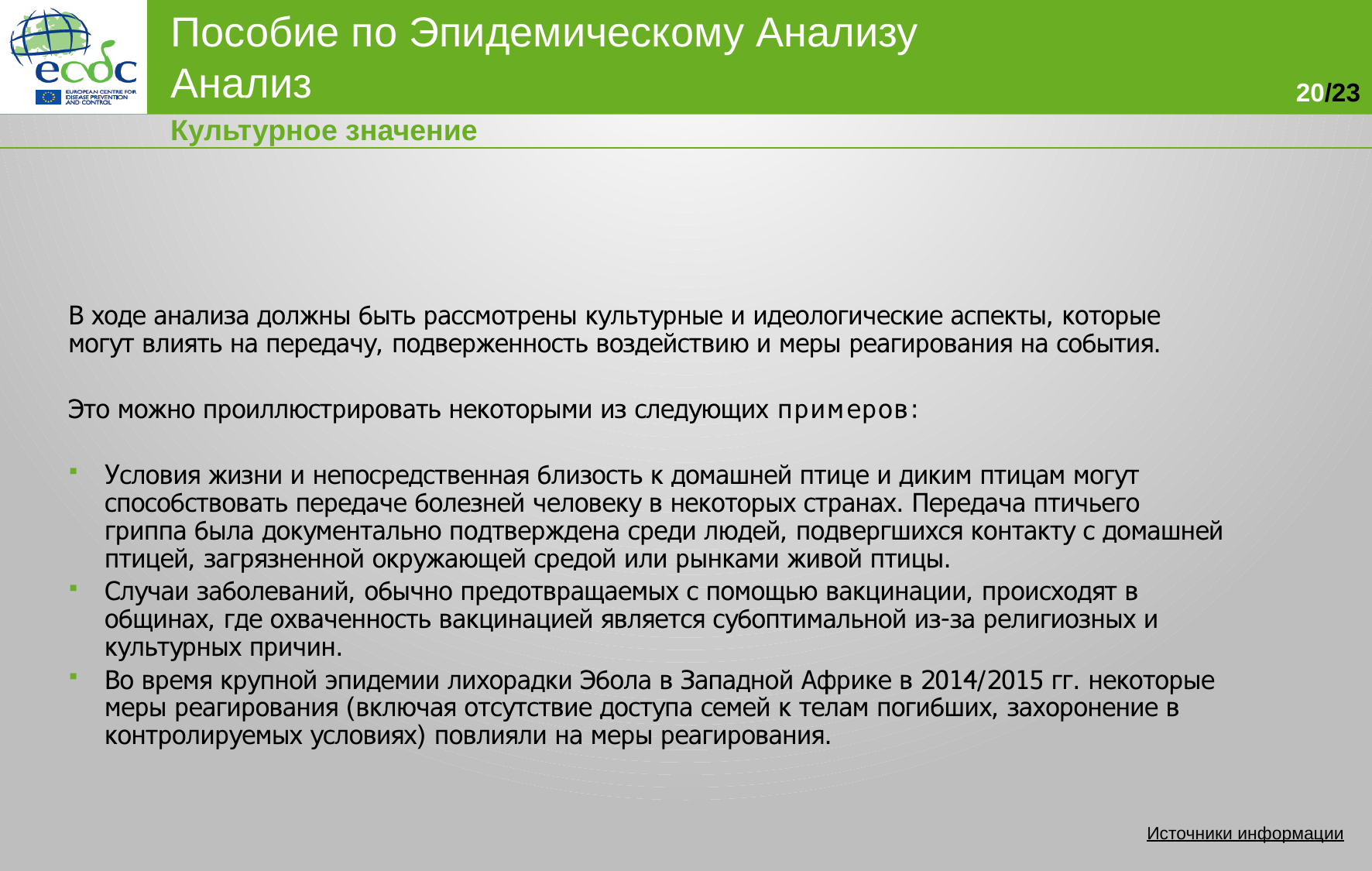

Культурное значение
В ходе анализа должны быть рассмотрены культурные и идеологические аспекты, которые могут влиять на передачу, подверженность воздействию и меры реагирования на события.

Это можно проиллюстрировать некоторыми из следующих примеров:

Условия жизни и непосредственная близость к домашней птице и диким птицам могут способствовать передаче болезней человеку в некоторых странах. Передача птичьего гриппа была документально подтверждена среди людей, подвергшихся контакту с домашней птицей, загрязненной окружающей средой или рынками живой птицы.
Случаи заболеваний, обычно предотвращаемых с помощью вакцинации, происходят в общинах, где охваченность вакцинацией является субоптимальной из-за религиозных и культурных причин.
Во время крупной эпидемии лихорадки Эбола в Западной Африке в 2014/2015 гг. некоторые меры реагирования (включая отсутствие доступа семей к телам погибших, захоронение в контролируемых условиях) повлияли на меры реагирования.
Международный религиозный календарь:http://www.earthcalendar.net/_php/ReligionSearch.php
Календарь индуистских фестивалей: http://festivals.iloveindia.com/festival-calendar.html
Источники информации